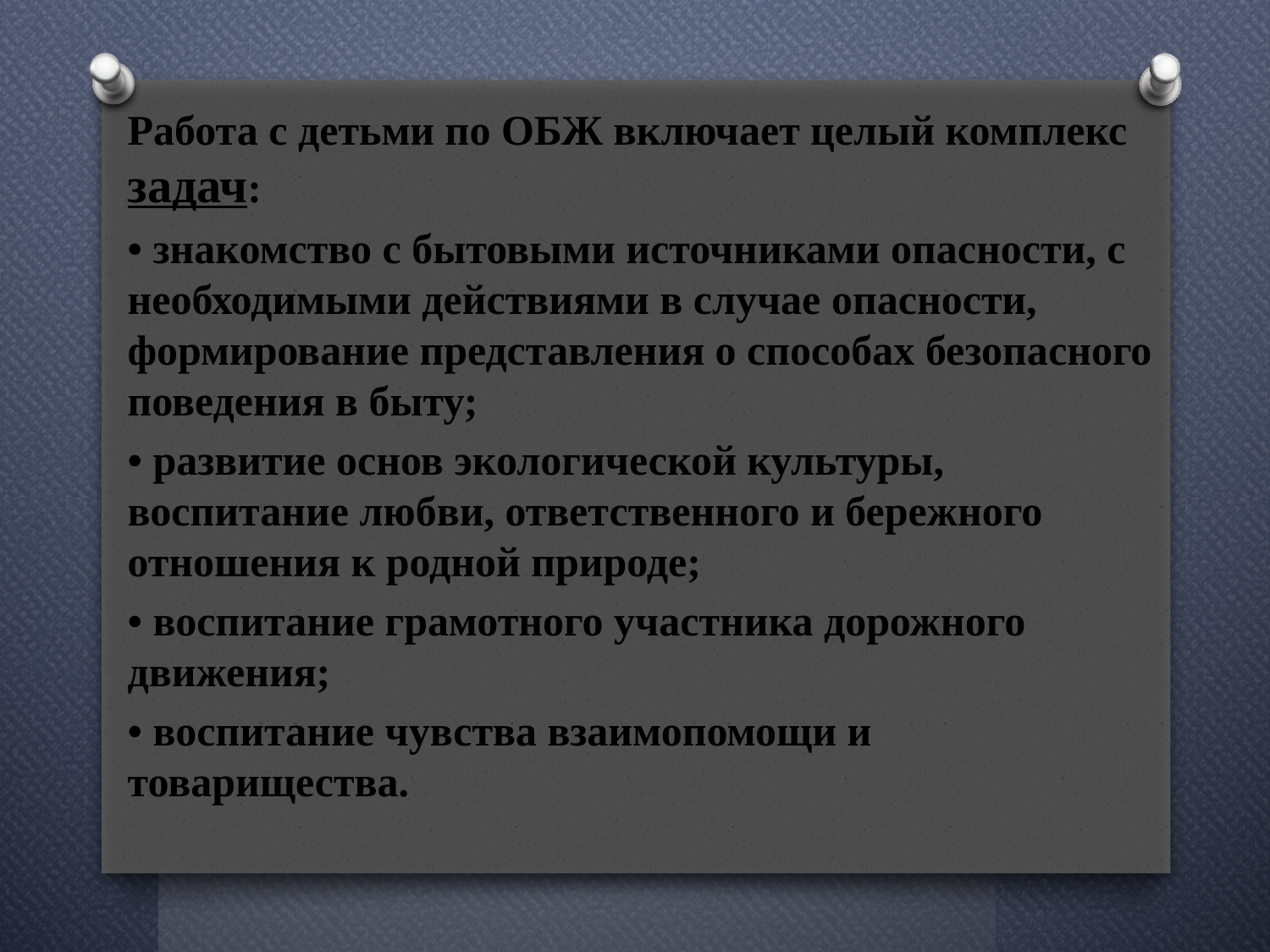

Работа с детьми по ОБЖ включает целый комплекс задач:
• знакомство с бытовыми источниками опасности, с необходимыми действиями в случае опасности, формирование представления о способах безопасного поведения в быту;
• развитие основ экологической культуры, воспитание любви, ответственного и бережного отношения к родной природе;
• воспитание грамотного участника дорожного движения;
• воспитание чувства взаимопомощи и товарищества.